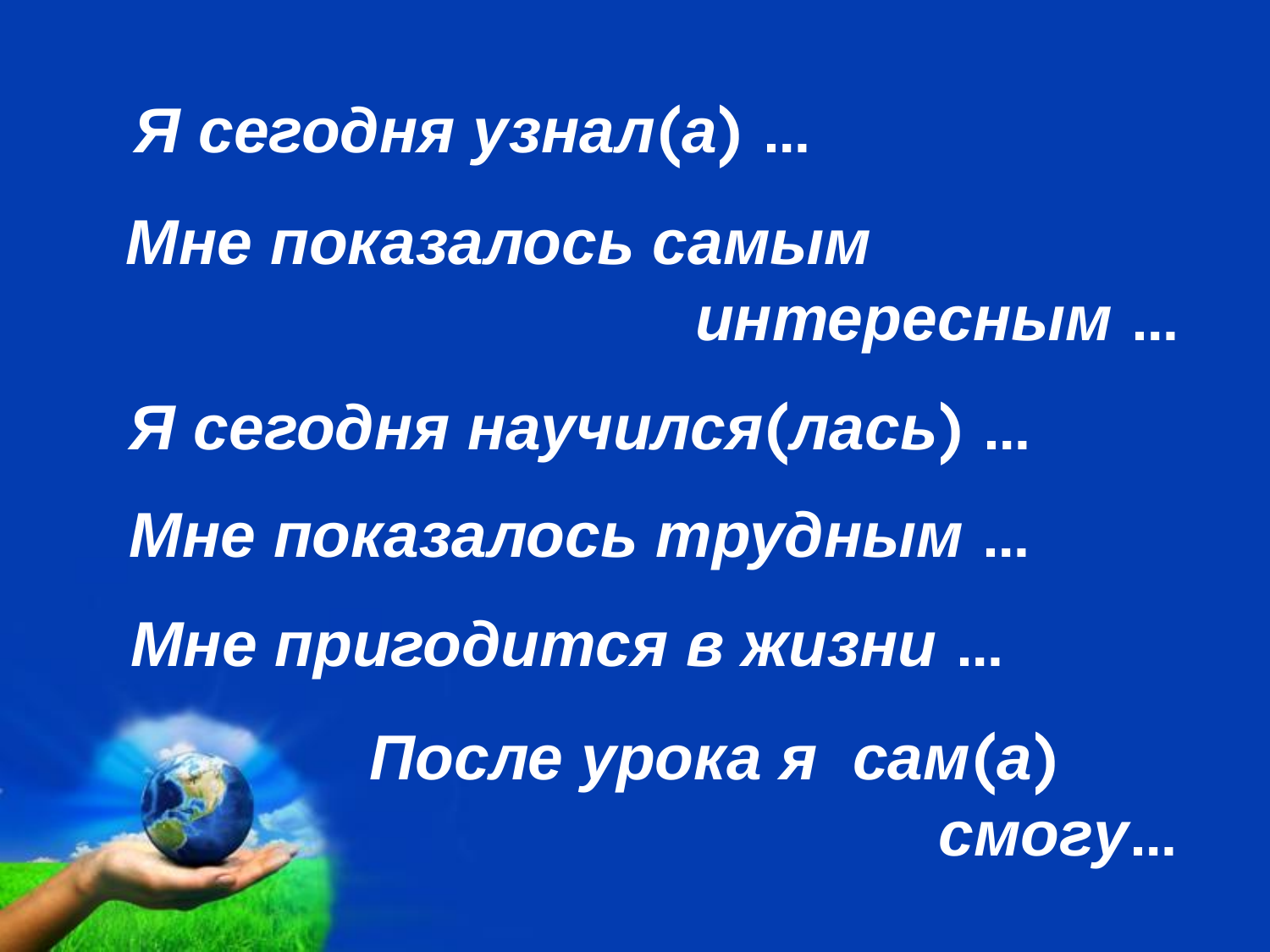

Я сегодня узнал(а) …
Мне показалось самым
                                интересным …
Я сегодня научился(лась) …
Мне показалось трудным …
Мне пригодится в жизни …
После урока я  сам(а)
                                смогу…